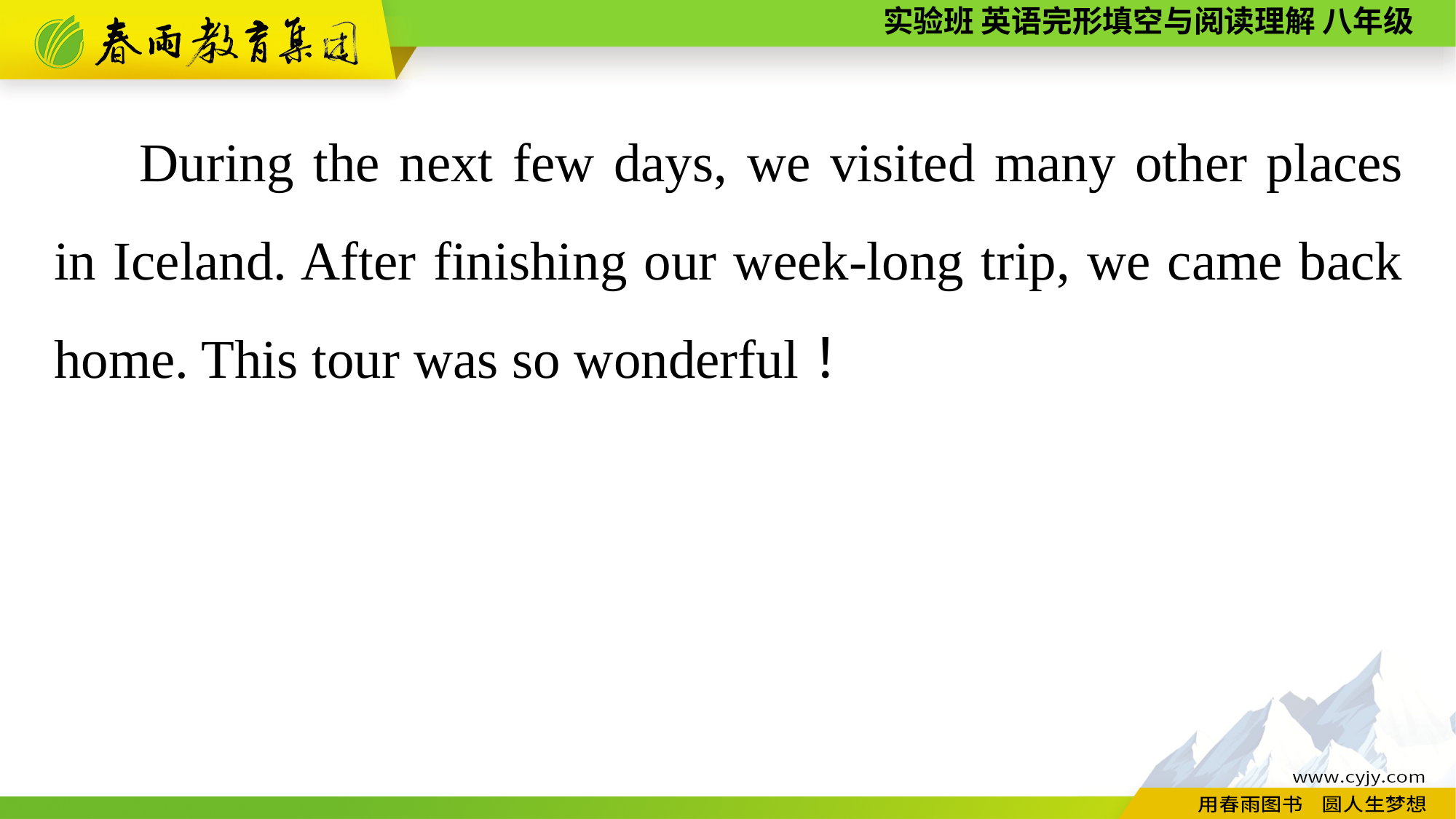

During the next few days, we visited many other places in Iceland. After finishing our week-long trip, we came back home. This tour was so wonderful！